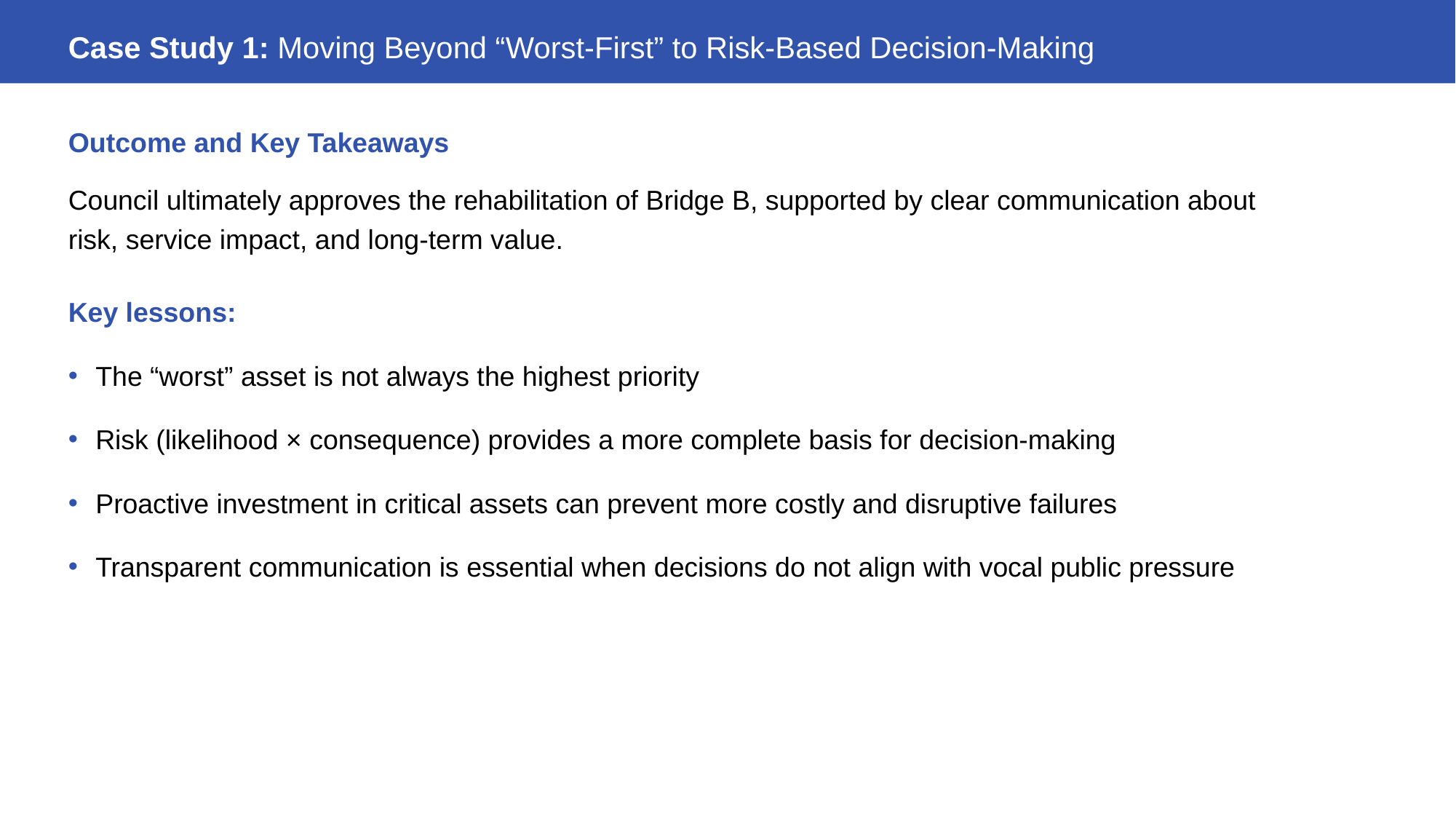

Case Study 1: Moving Beyond “Worst-First” to Risk-Based Decision-Making
# Case Study 1: Moving Beyond “Worst-First” to Risk-Based Decision-Making
Outcome and Key Takeaways
Council ultimately approves the rehabilitation of Bridge B, supported by clear communication about risk, service impact, and long-term value.
Key lessons:
The “worst” asset is not always the highest priority
Risk (likelihood × consequence) provides a more complete basis for decision-making
Proactive investment in critical assets can prevent more costly and disruptive failures
Transparent communication is essential when decisions do not align with vocal public pressure